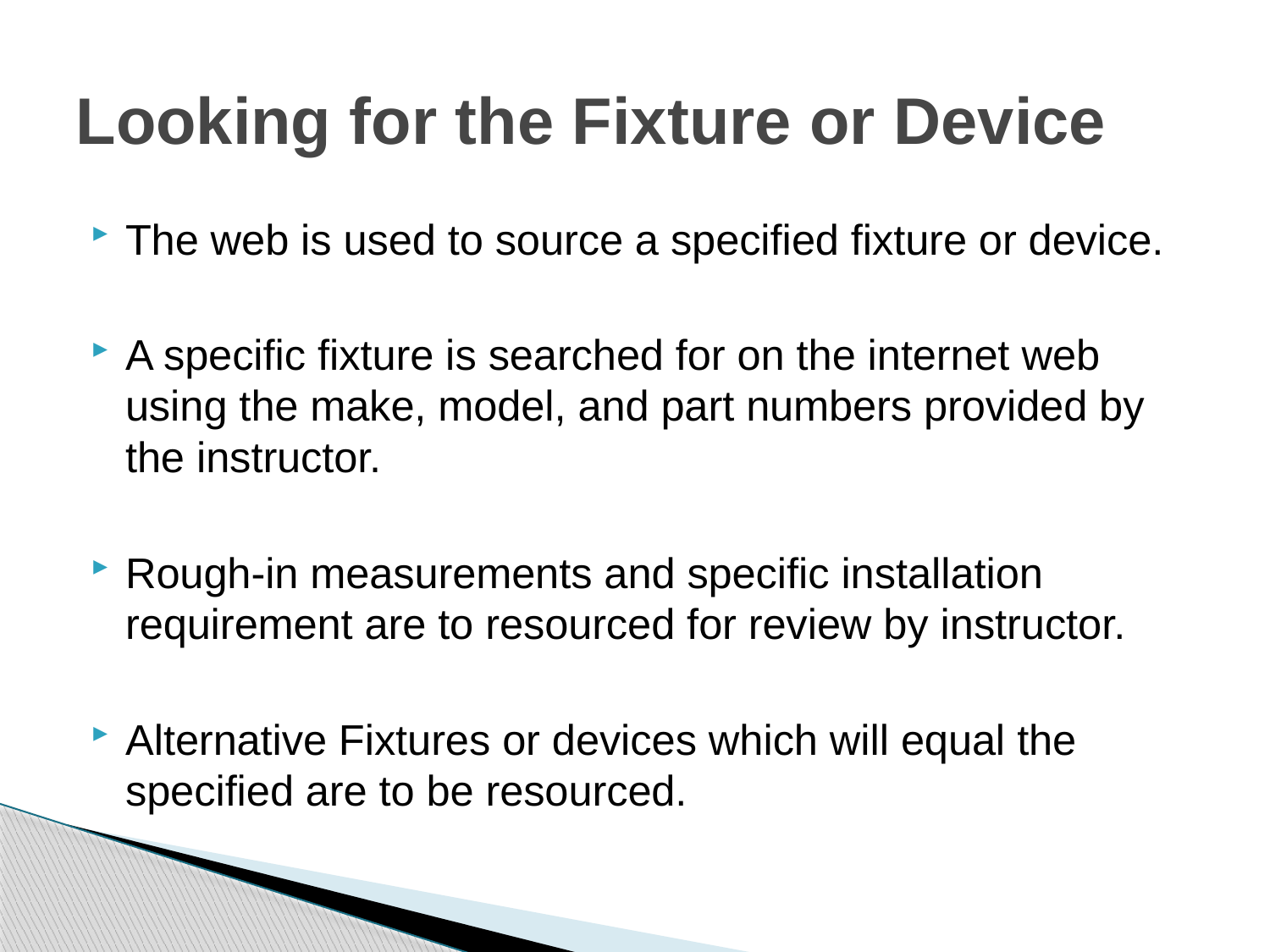

# Looking for the Fixture or Device
The web is used to source a specified fixture or device.

A specific fixture is searched for on the internet web using the make, model, and part numbers provided by the instructor.

Rough-in measurements and specific installation requirement are to resourced for review by instructor.

Alternative Fixtures or devices which will equal the specified are to be resourced.